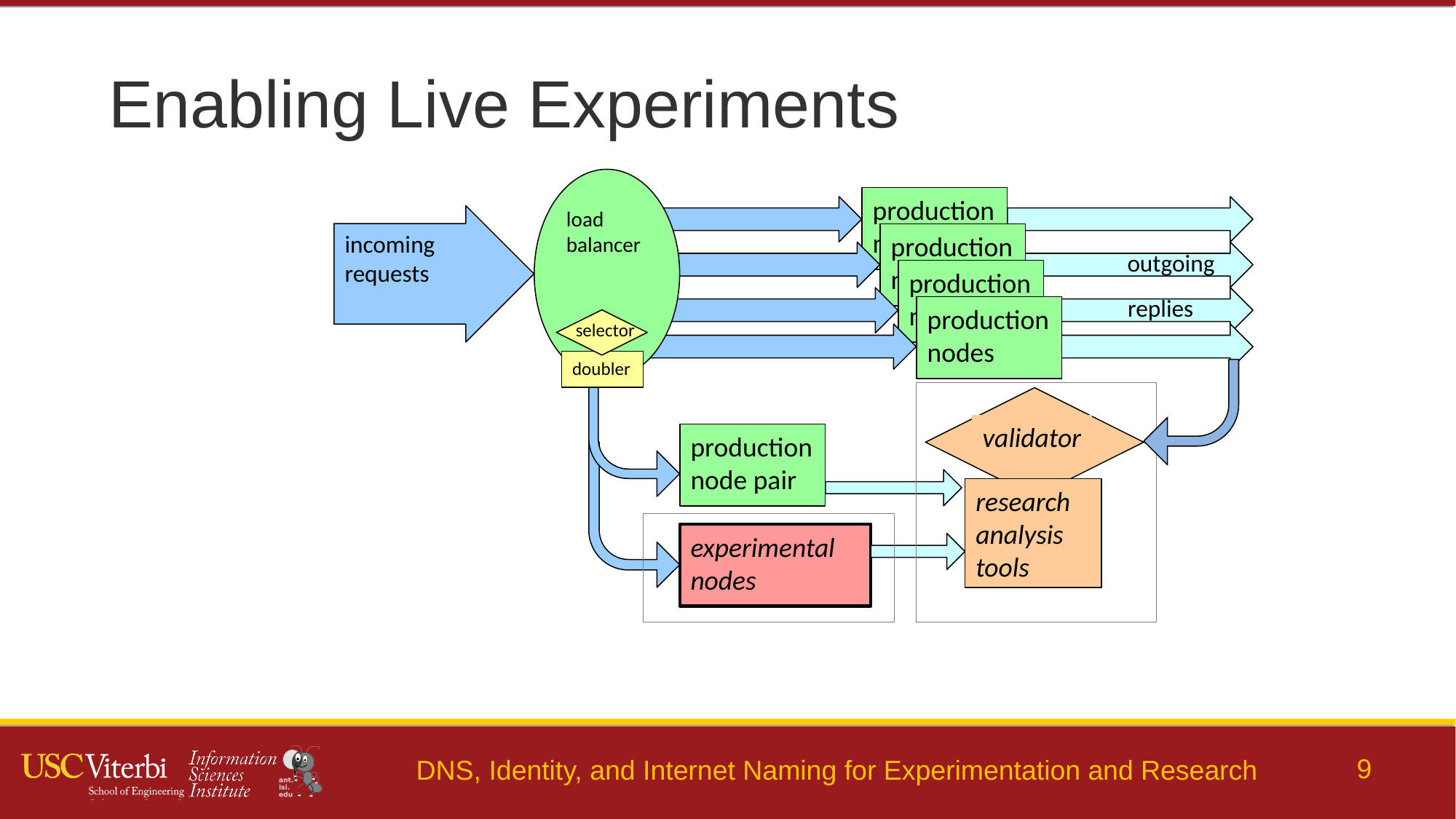

Enabling Live Experiments
load balancer

production nodes

incoming requests
production nodes

outgoing
production nodes

replies
production nodes

selector

doubler

validator
production node pair

research analysis
tools

experimental nodes